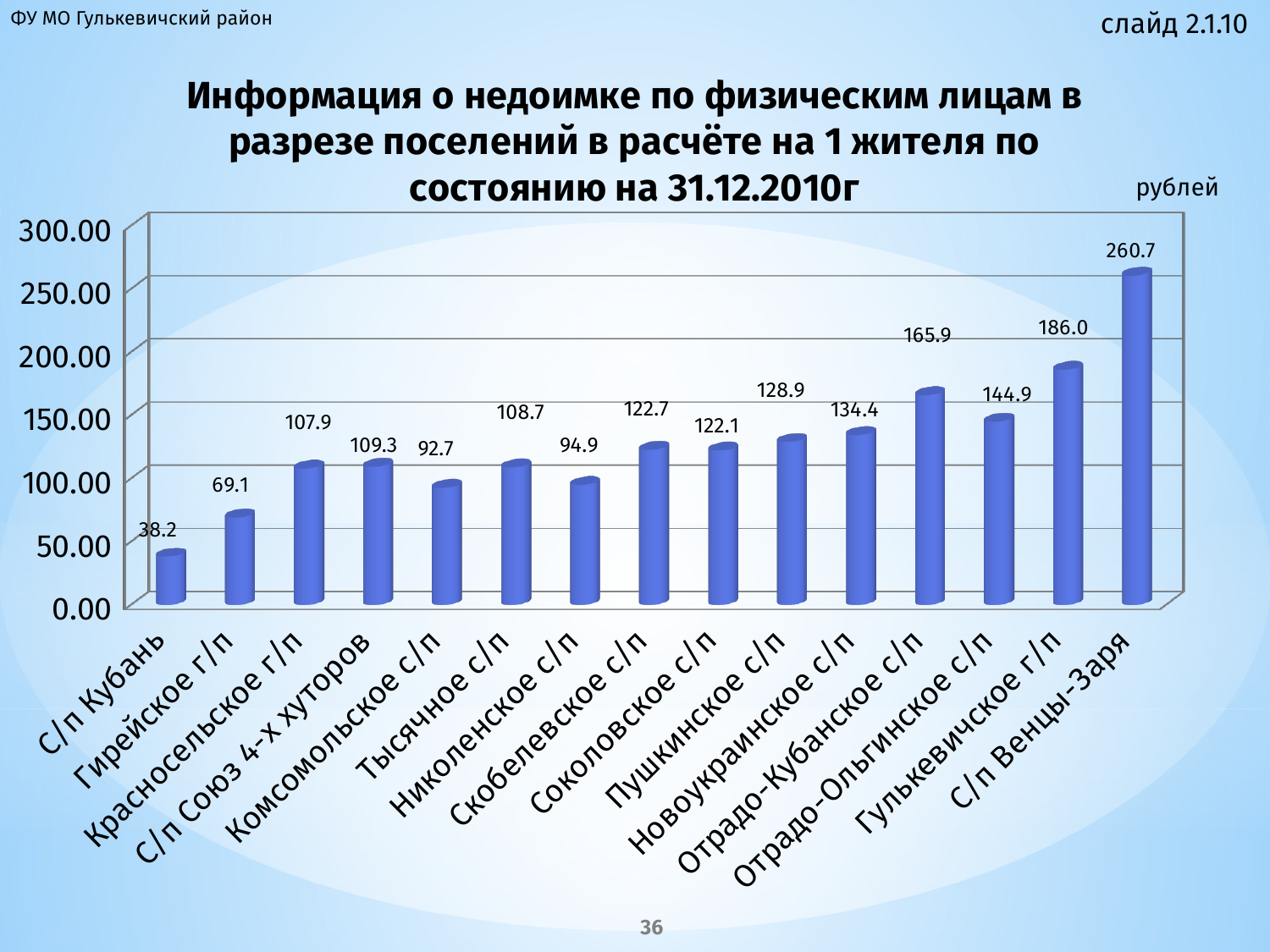

ФУ МО Гулькевичский район
слайд 2.1.10

[unsupported chart]

36